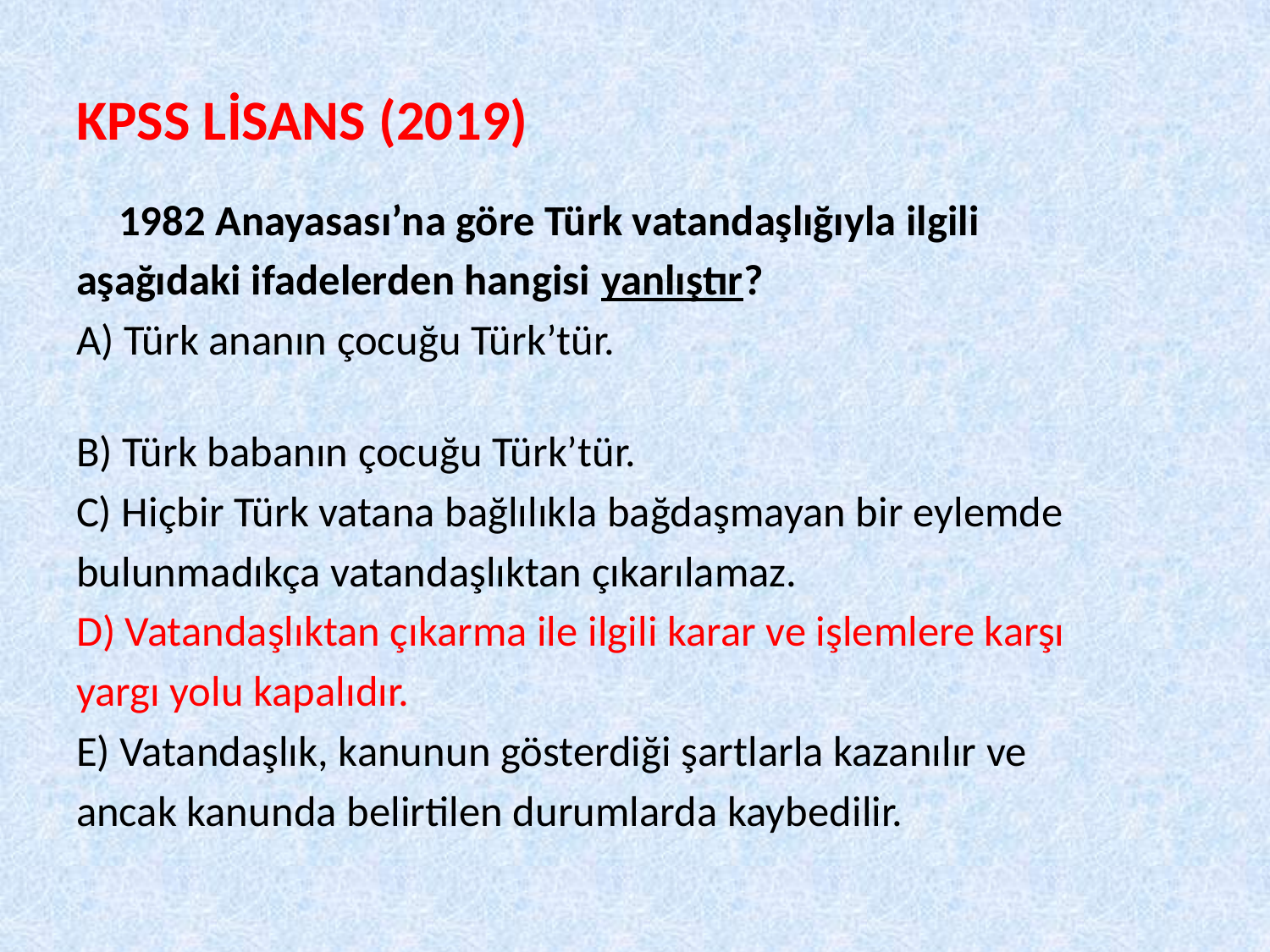

# KPSS LİSANS (2019)
	1982 Anayasası’na göre Türk vatandaşlığıyla ilgili
aşağıdaki ifadelerden hangisi yanlıştır?
A) Türk ananın çocuğu Türk’tür.
B) Türk babanın çocuğu Türk’tür.
C) Hiçbir Türk vatana bağlılıkla bağdaşmayan bir eylemde
bulunmadıkça vatandaşlıktan çıkarılamaz.
D) Vatandaşlıktan çıkarma ile ilgili karar ve işlemlere karşı
yargı yolu kapalıdır.
E) Vatandaşlık, kanunun gösterdiği şartlarla kazanılır ve
ancak kanunda belirtilen durumlarda kaybedilir.